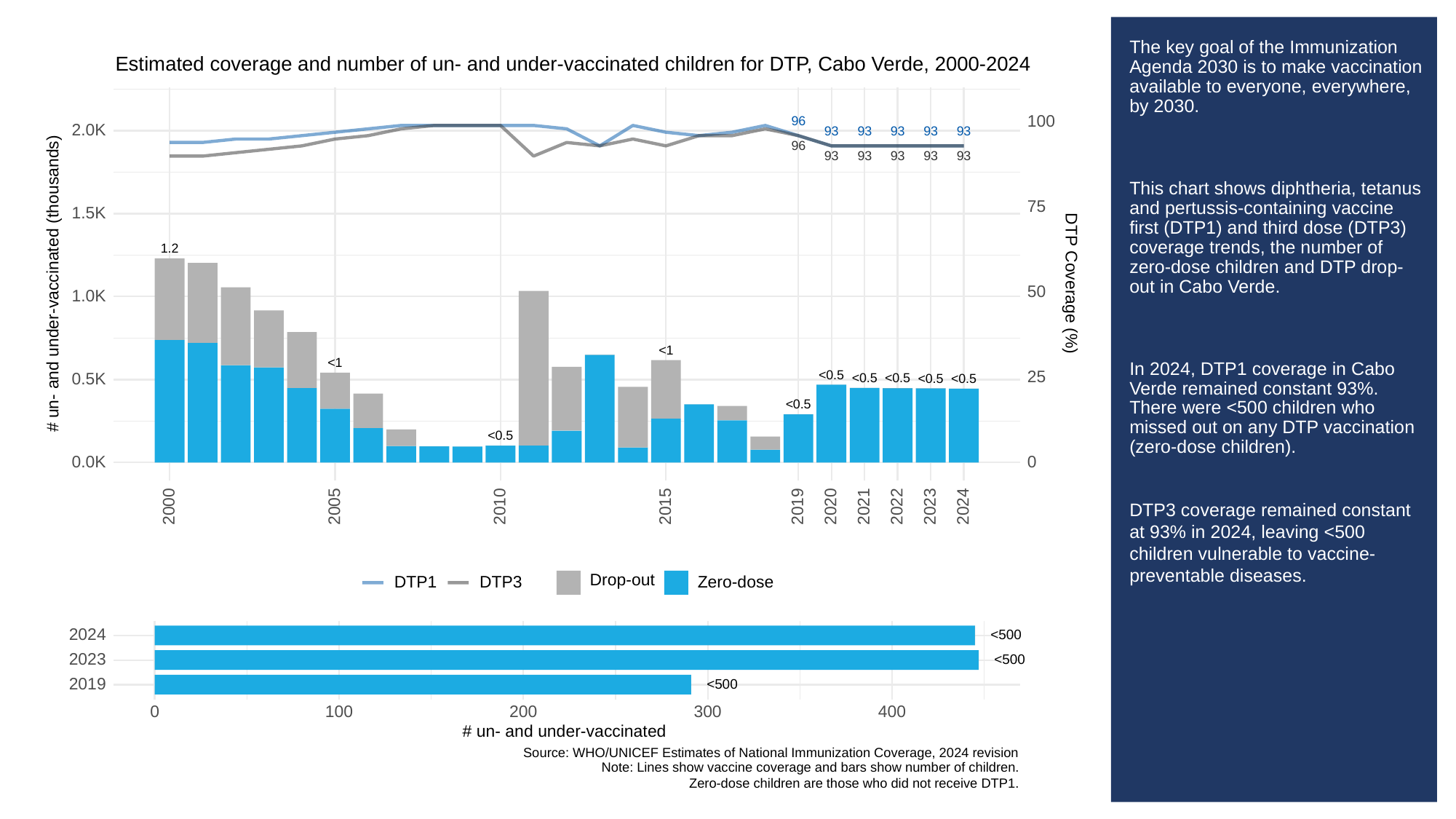

# The key goal of the Immunization Agenda 2030 is to make vaccination available to everyone, everywhere, by 2030.

This chart shows diphtheria, tetanus and pertussis-containing vaccine first (DTP1) and third dose (DTP3) coverage trends, the number of zero-dose children and DTP drop-out in Cabo Verde.

In 2024, DTP1 coverage in Cabo Verde remained constant 93%. There were <500 children who missed out on any DTP vaccination (zero-dose children).

DTP3 coverage remained constant at 93% in 2024, leaving <500 children vulnerable to vaccine-preventable diseases.

Estimated coverage and number of un- and under-vaccinated children for DTP, Cabo Verde, 2000-2024

100
96
2.0K

93
93
93
93
93

96
93
93
93
93
93

75
1.5K

1.2

# un- and under-vaccinated (thousands)
DTP Coverage (%)
50

1.0K

<1

<1

<0.5
25

0.5K
<0.5
<0.5
<0.5
<0.5

<0.5

<0.5

0.0K
0

2023
2000
2005
2010
2015
2019
2020
2021
2022
2024

Drop-out
DTP3
Zero-dose
DTP1

2024
<500

2023
<500

2019
<500

300
0
100
200
400
# un- and under-vaccinated
Source: WHO/UNICEF Estimates of National Immunization Coverage, 2024 revision
Note: Lines show vaccine coverage and bars show number of children.
Zero-dose children are those who did not receive DTP1.